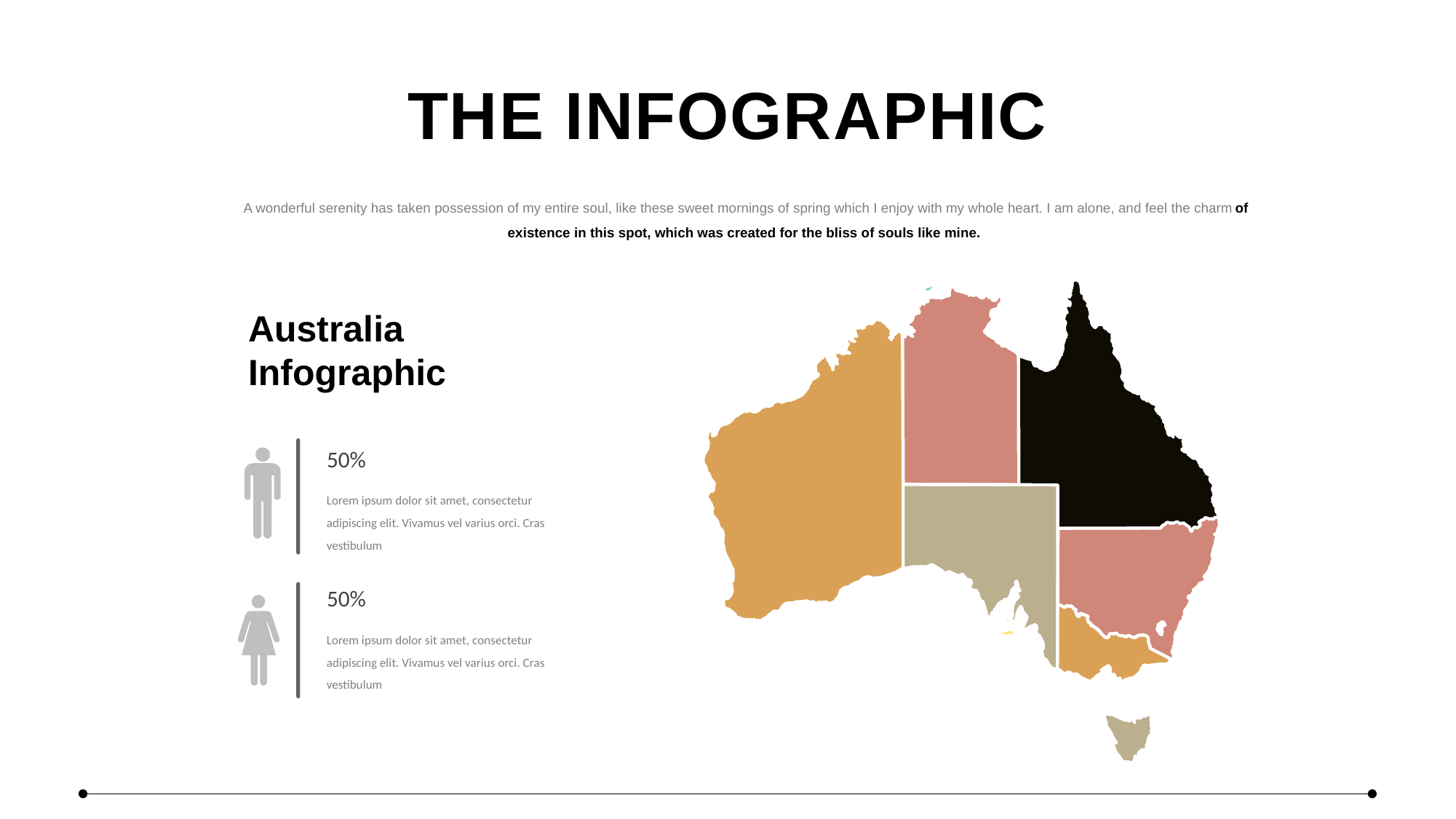

THE INFOGRAPHIC
A wonderful serenity has taken possession of my entire soul, like these sweet mornings of spring which I enjoy with my whole heart. I am alone, and feel the charm of existence in this spot, which was created for the bliss of souls like mine.

Australia Infographic

50%

Lorem ipsum dolor sit amet, consectetur adipiscing elit. Vivamus vel varius orci. Cras vestibulum
50%

Lorem ipsum dolor sit amet, consectetur adipiscing elit. Vivamus vel varius orci. Cras vestibulum